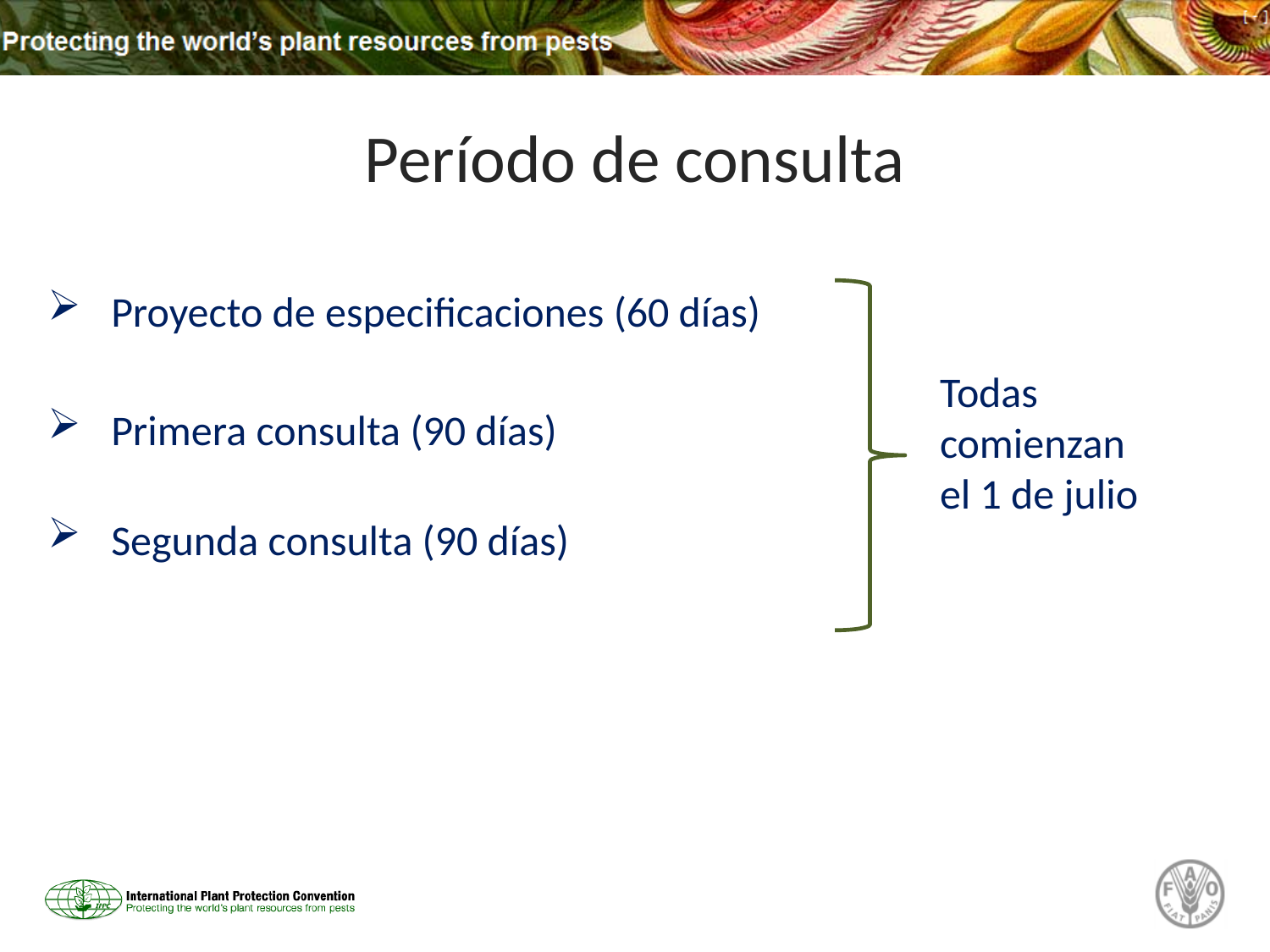

# Período de consulta
Proyecto de especificaciones (60 días)

Primera consulta (90 días)
Segunda consulta (90 días)

Todas comienzan el 1 de julio